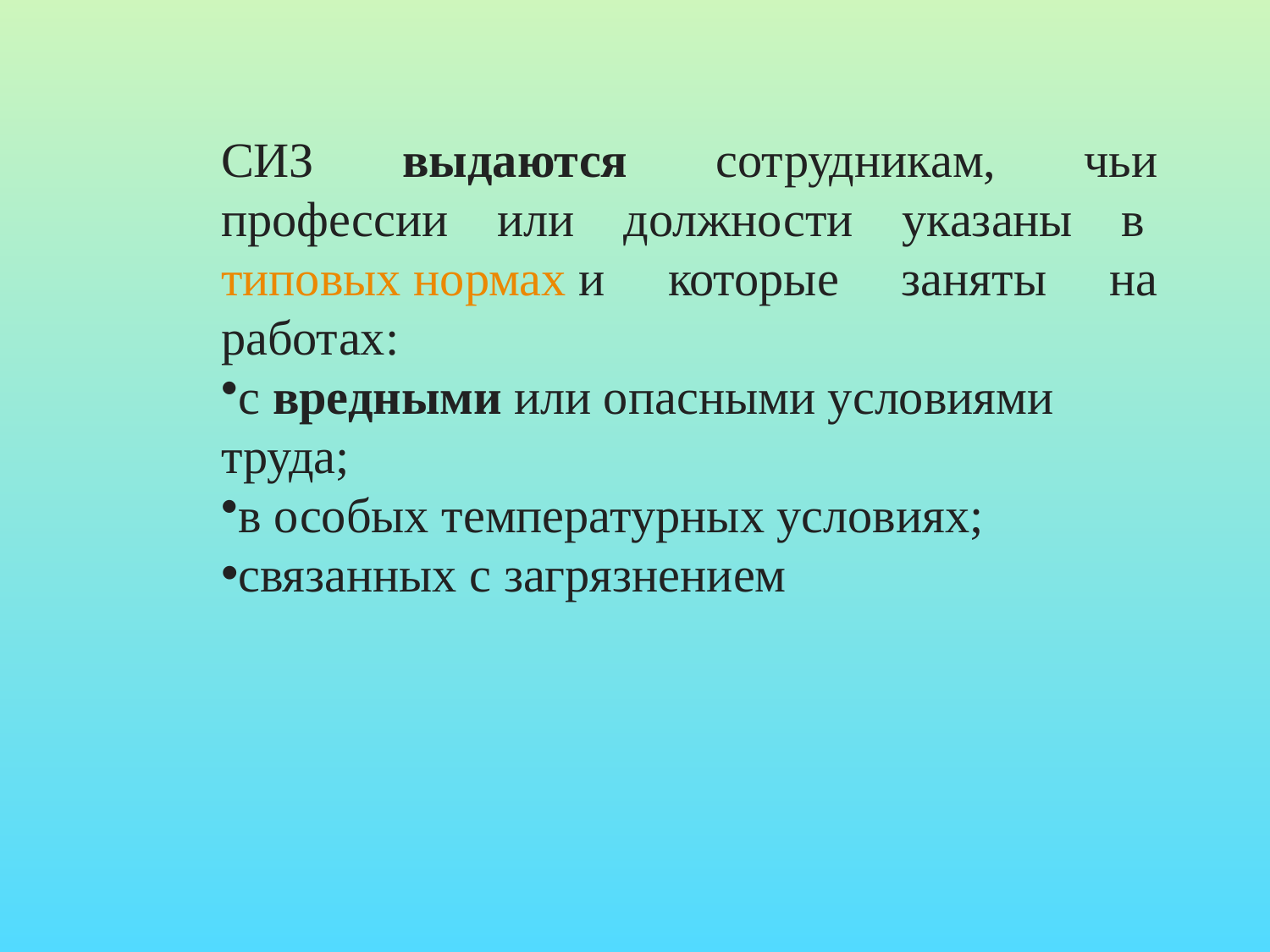

СИЗ выдаются сотрудникам, чьи профессии или должности указаны в типовых нормах и которые заняты на работах:
с вредными или опасными условиями труда;
в особых температурных условиях;
связанных с загрязнением